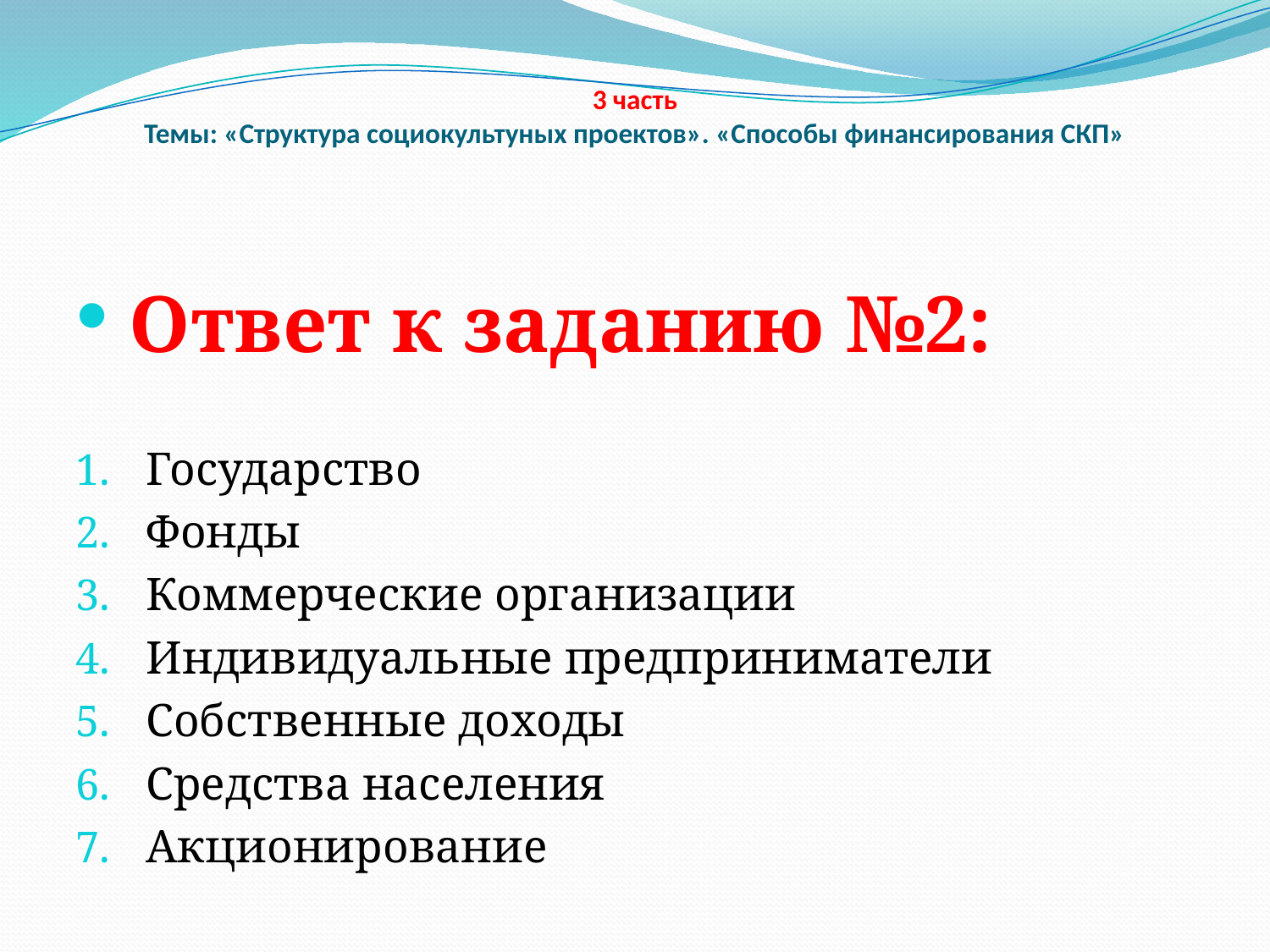

# 3 часть Темы: «Структура социокультуных проектов». «Способы финансирования СКП»
 Ответ к заданию №2:

Государство
Фонды
Коммерческие организации
Индивидуальные предприниматели
Собственные доходы
Средства населения
Акционирование